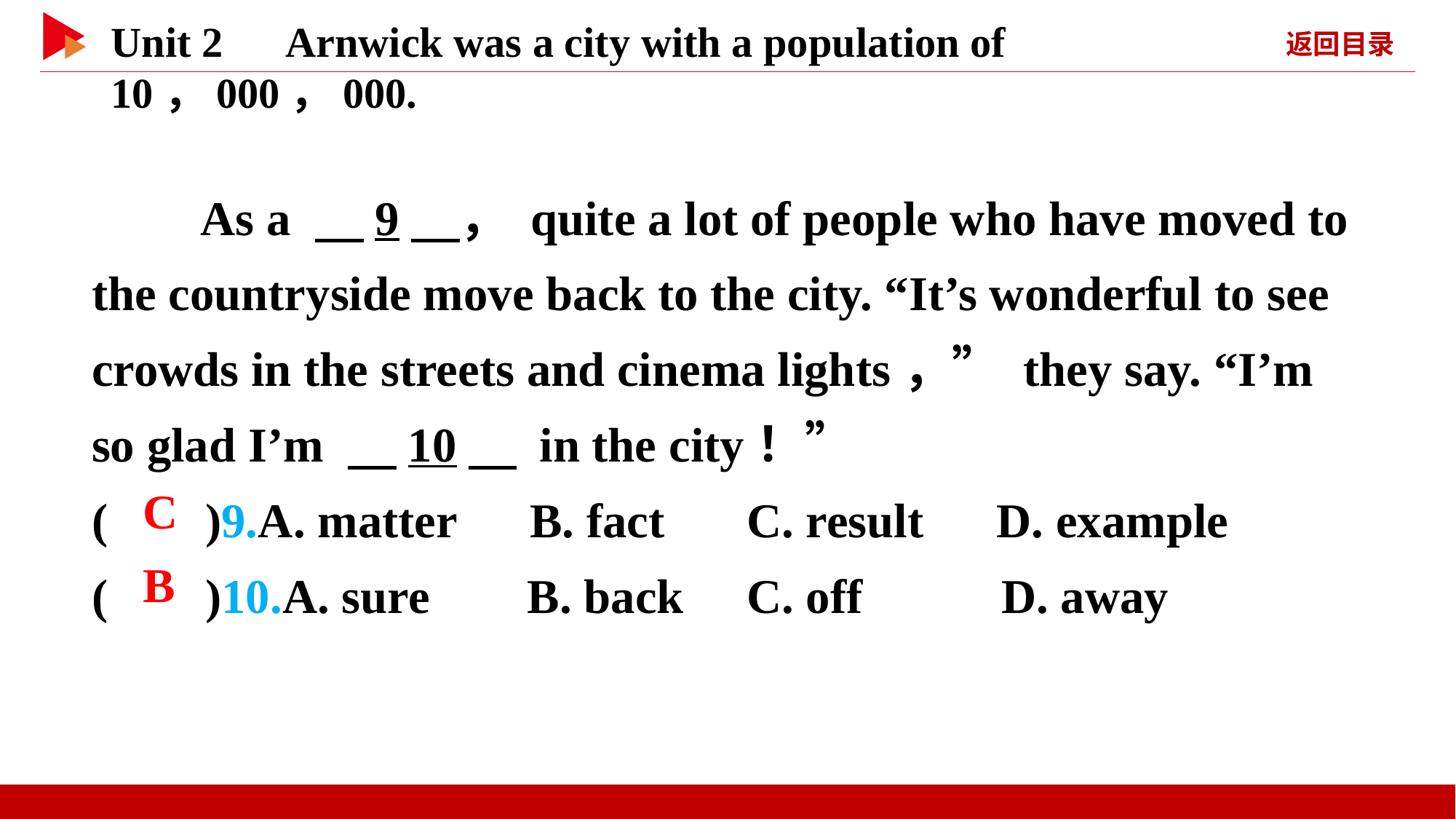

As a 　9　， quite a lot of people who have moved to the countryside move back to the city. “It’s wonderful to see crowds in the streets and cinema lights，” they say. “I’m so glad I’m 　10　 in the city！”
(        )9.A. matter      B. fact	C. result      D. example
(        )10.A. sure        B. back	C. off       	   D. away
   C
   B